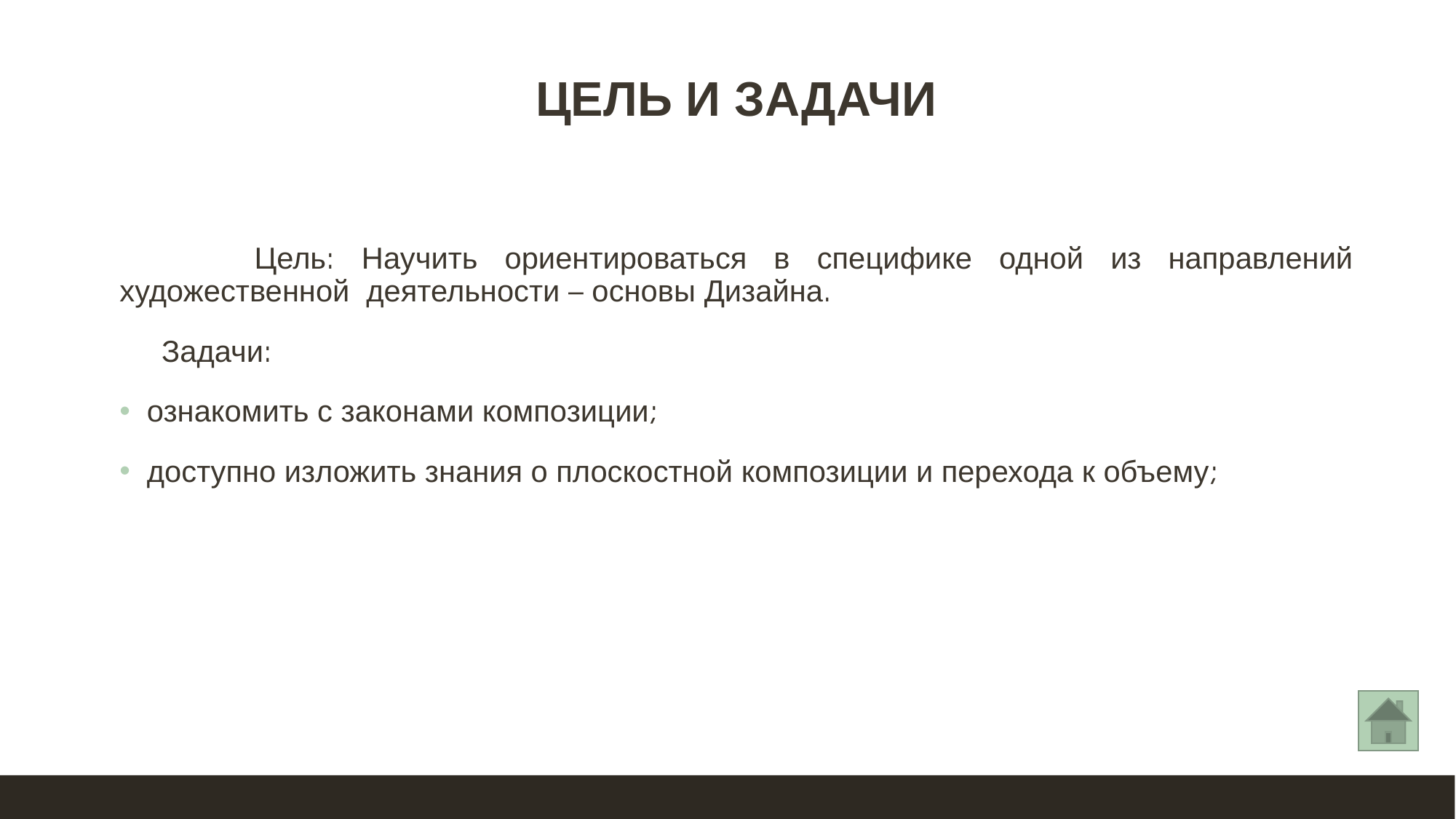

Цель и задачи
     Цель: Научить ориентироваться в специфике одной из направлений художественной  деятельности – основы Дизайна.
     Задачи:
ознакомить с законами композиции;
доступно изложить знания о плоскостной композиции и перехода к объему;